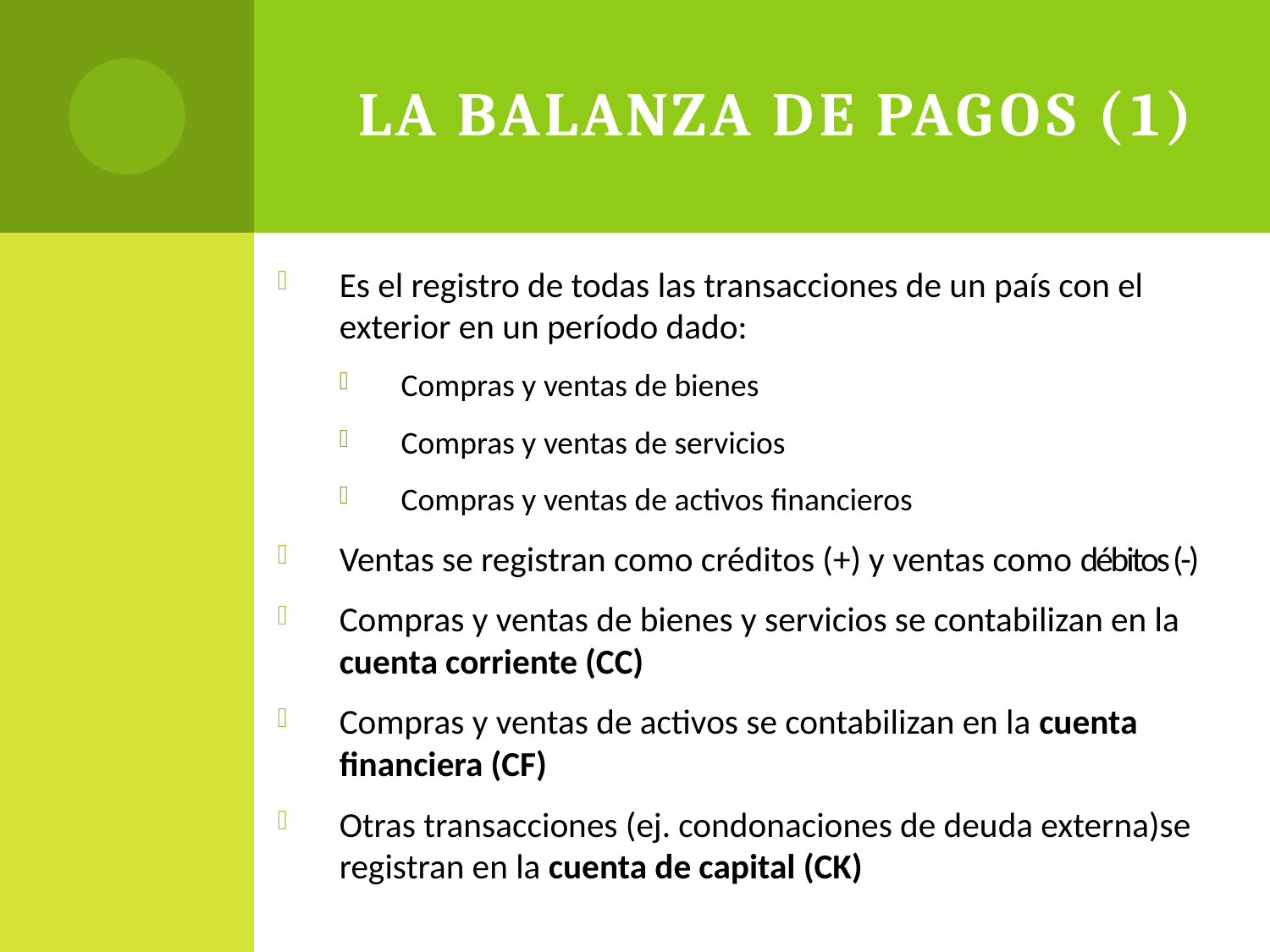

# La Balanza de Pagos (1)
Es el registro de todas las transacciones de un país con el exterior en un período dado:
Compras y ventas de bienes
Compras y ventas de servicios
Compras y ventas de activos financieros
Ventas se registran como créditos (+) y ventas como débitos (-)
Compras y ventas de bienes y servicios se contabilizan en la cuenta corriente (CC)
Compras y ventas de activos se contabilizan en la cuenta financiera (CF)
Otras transacciones (ej. condonaciones de deuda externa)se registran en la cuenta de capital (CK)